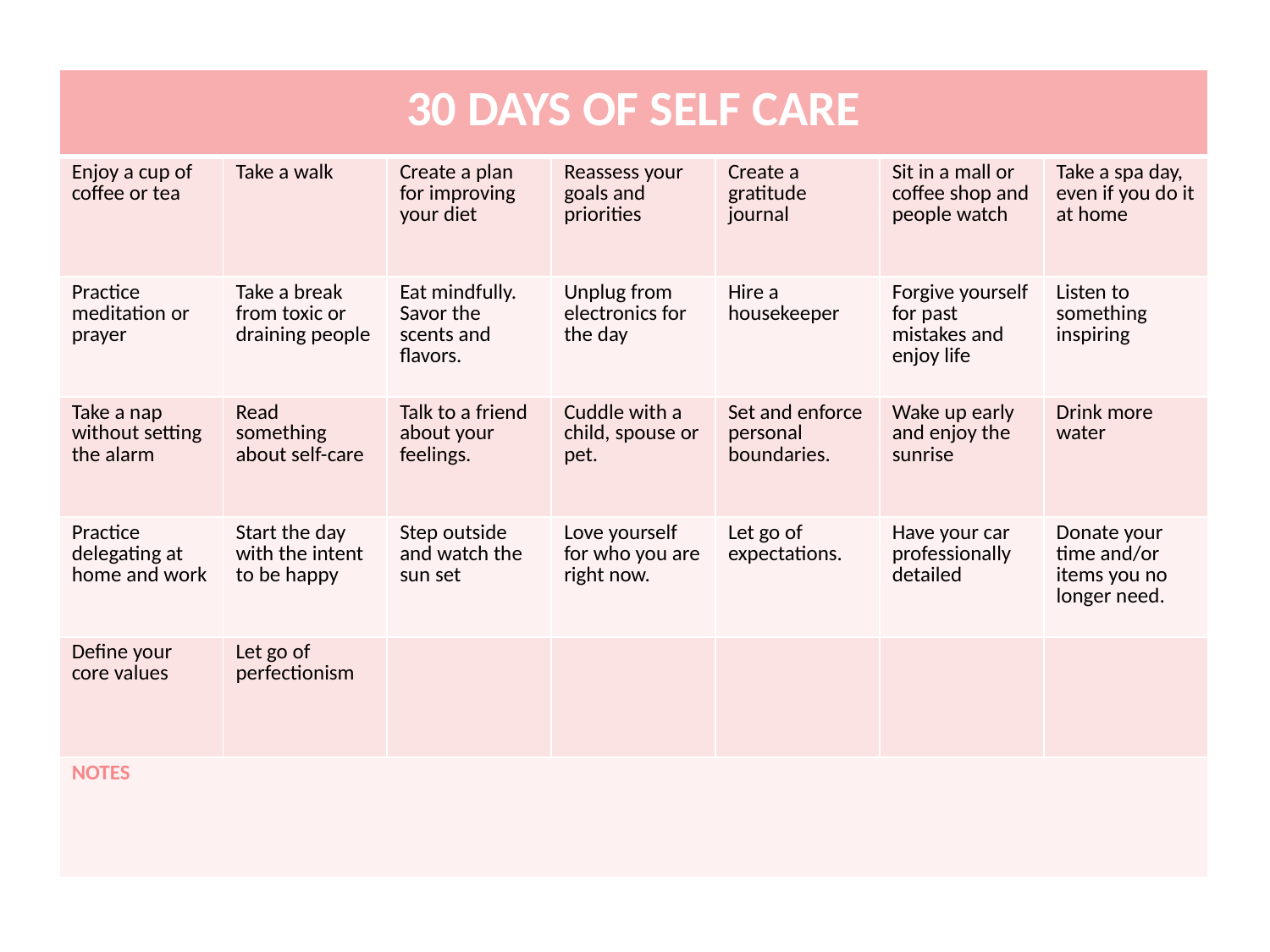

| 30 DAYS OF SELF CARE |  |  |  |  |  |  |
| --- | --- | --- | --- | --- | --- | --- |
| Enjoy a cup of coffee or tea | Take a walk | Create a plan for improving your diet | Reassess your goals and priorities | Create a gratitude journal | Sit in a mall or coffee shop and people watch | Take a spa day, even if you do it at home |
| Practice meditation or prayer | Take a break from toxic or draining people | Eat mindfully. Savor the scents and flavors. | Unplug from electronics for the day | Hire a housekeeper | Forgive yourself for past mistakes and enjoy life | Listen to something inspiring |
| Take a nap without setting the alarm | Read something about self-care | Talk to a friend about your feelings. | Cuddle with a child, spouse or pet. | Set and enforce personal boundaries. | Wake up early and enjoy the sunrise | Drink more water |
| Practice delegating at home and work | Start the day with the intent to be happy | Step outside and watch the sun set | Love yourself for who you are right now. | Let go of expectations. | Have your car professionally detailed | Donate your time and/or items you no longer need. |
| Define your core values | Let go of perfectionism |  |  |  |  |  |
| NOTES |  |  |  |  |  |  |